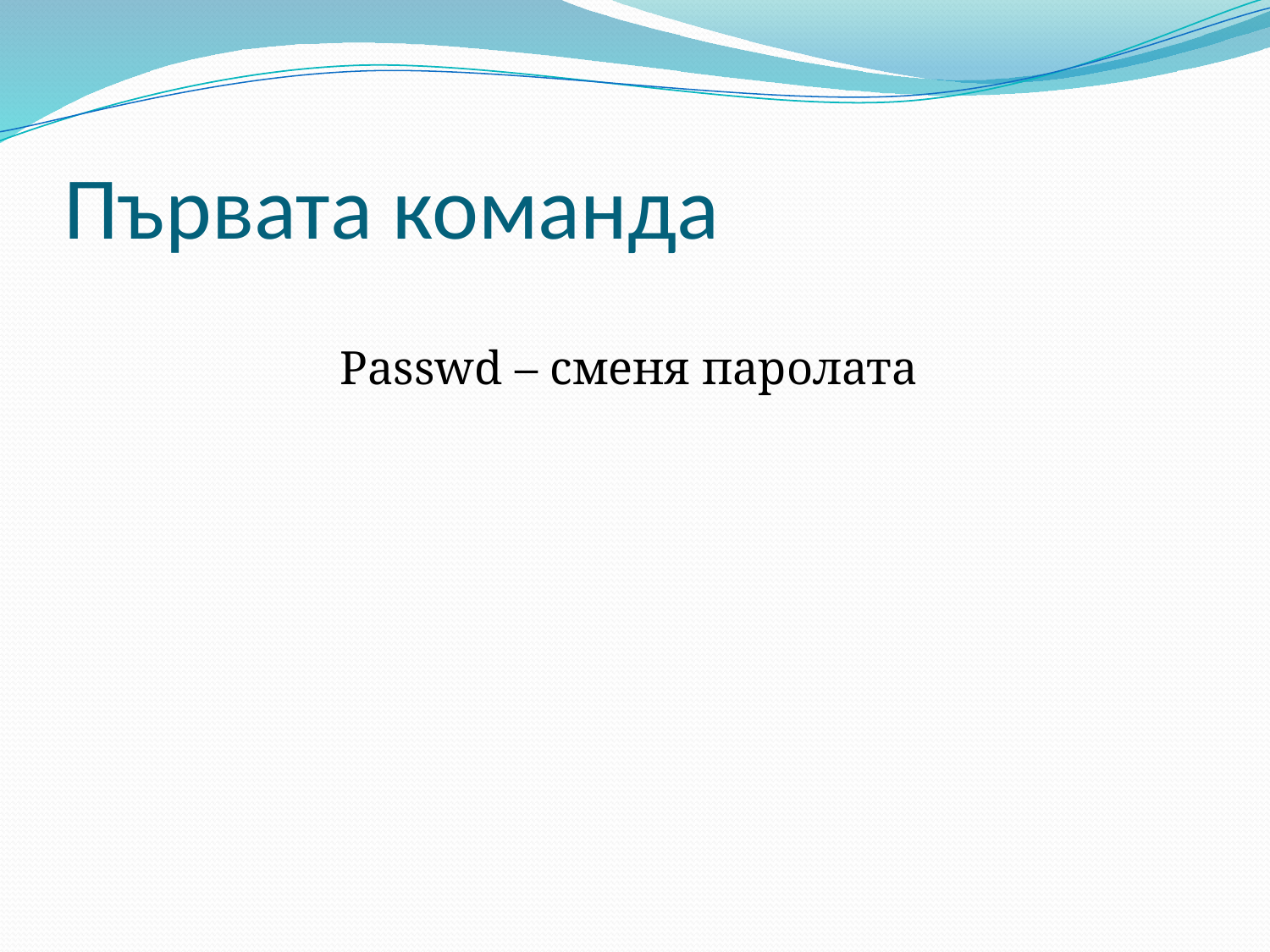

# Първата команда

Passwd – сменя паролата